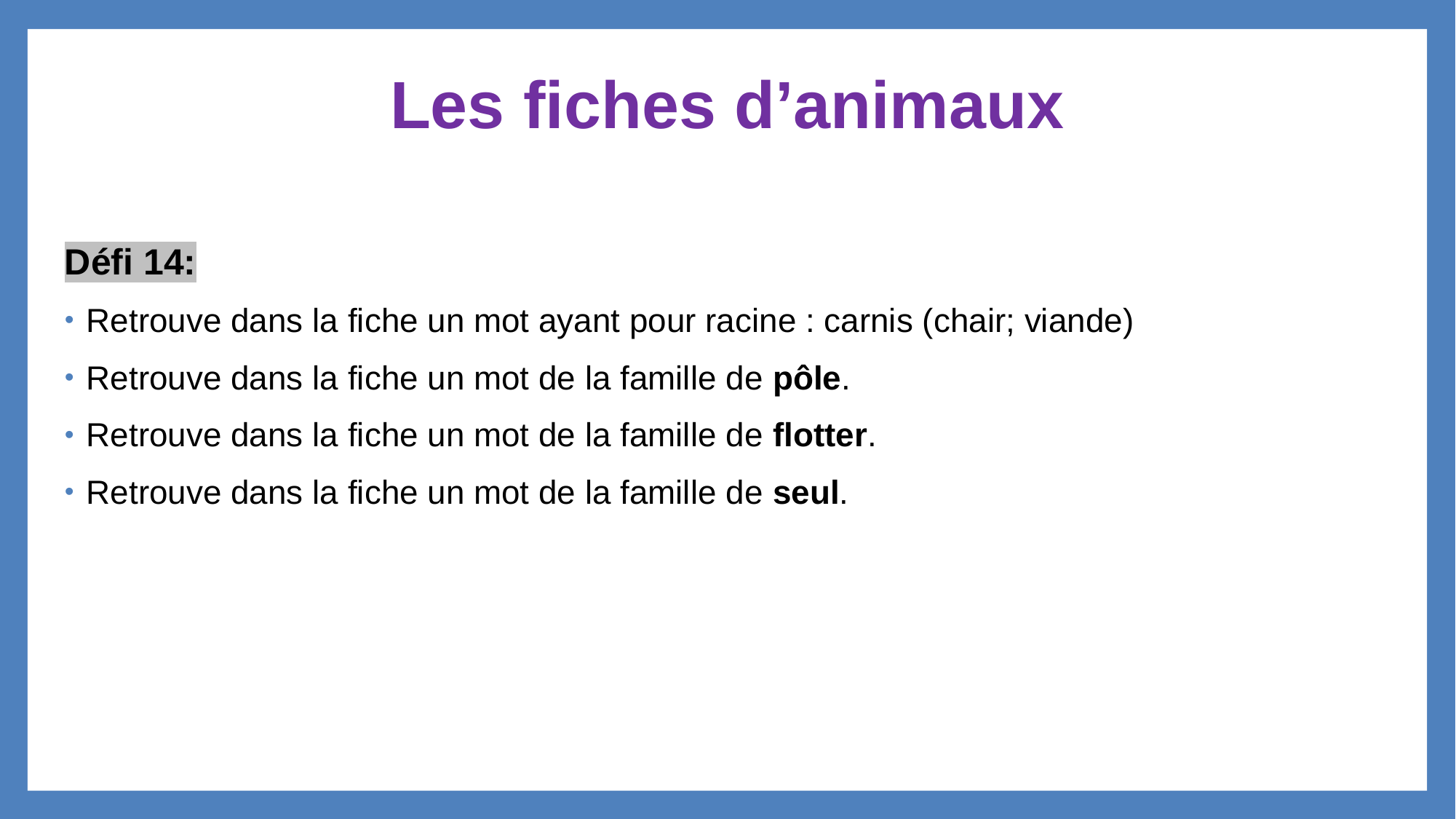

# Les fiches d’animaux
Défi 14:
Retrouve dans la fiche un mot ayant pour racine : carnis (chair; viande)
Retrouve dans la fiche un mot de la famille de pôle.
Retrouve dans la fiche un mot de la famille de flotter.
Retrouve dans la fiche un mot de la famille de seul.